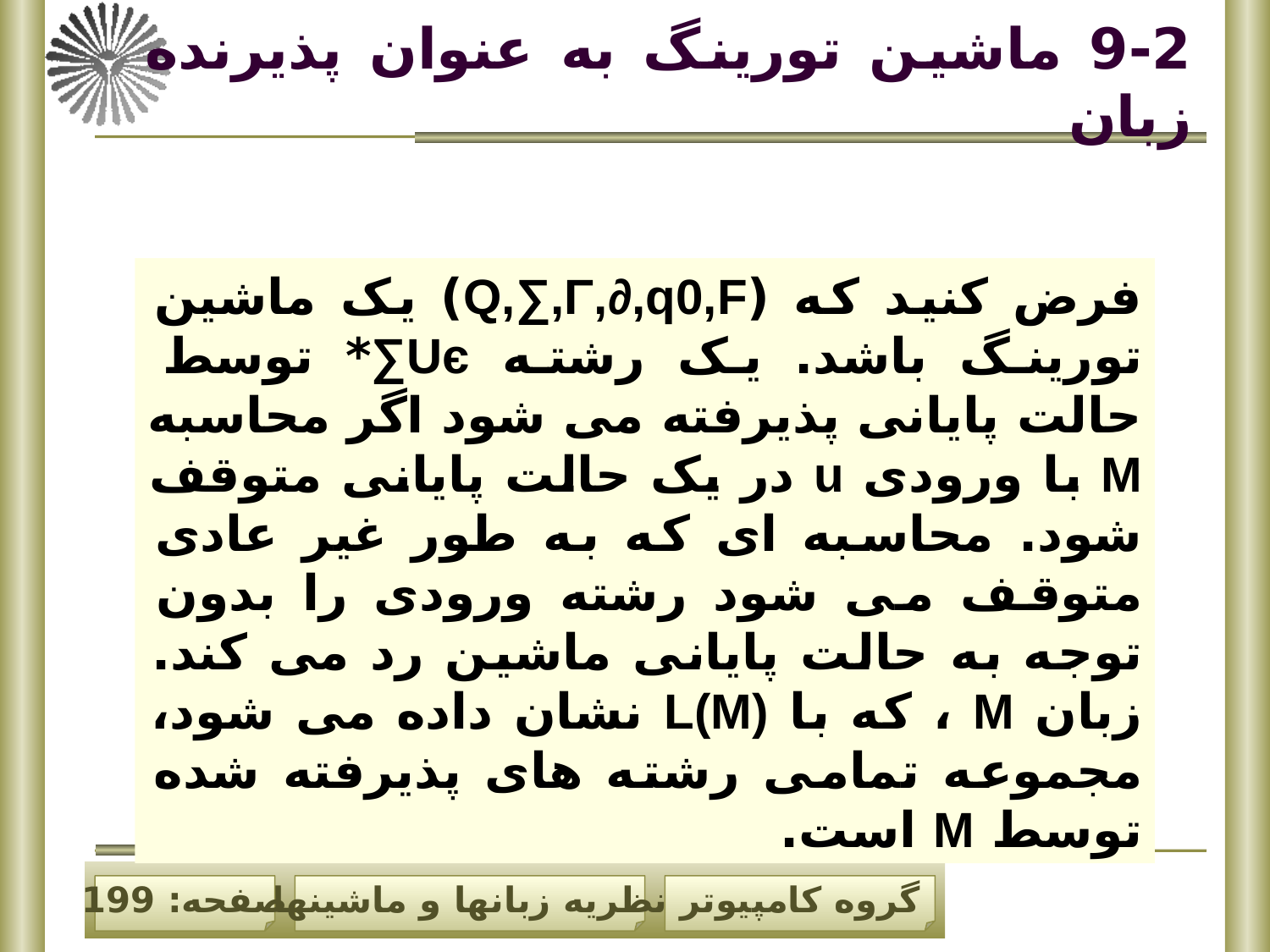

# 9-2 ماشین تورینگ به عنوان پذیرنده زبان
فرض کنید که (Q,∑,Γ,∂,q0,F) یک ماشین تورینگ باشد. یک رشته Uє∑* توسط حالت پایانی پذیرفته می شود اگر محاسبه M با ورودی u در یک حالت پایانی متوقف شود. محاسبه ای که به طور غیر عادی متوقف می شود رشته ورودی را بدون توجه به حالت پایانی ماشین رد می کند. زبان M ، که با L(M) نشان داده می شود، مجموعه تمامی رشته های پذیرفته شده توسط M است.